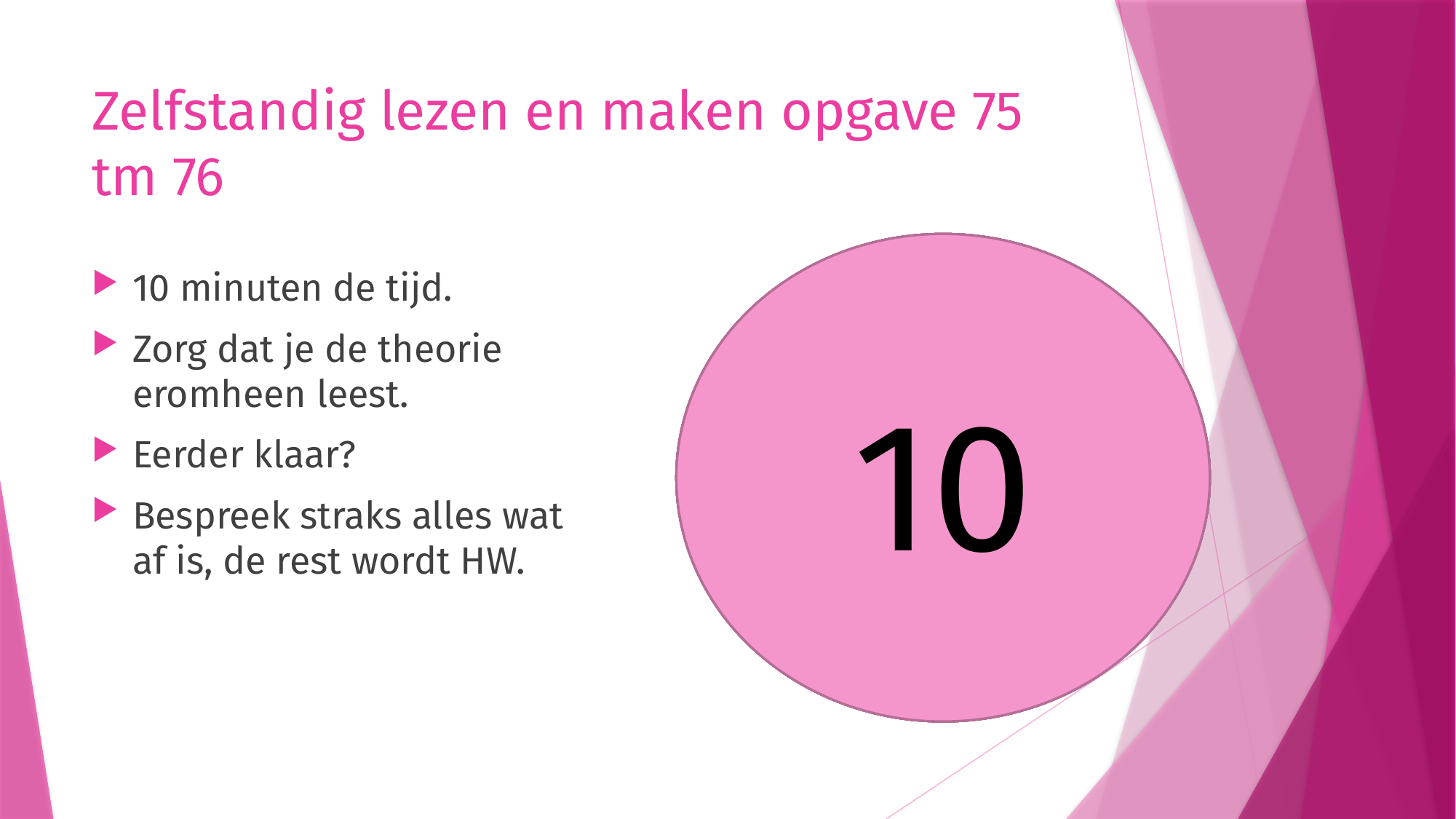

# Zelfstandig lezen en maken opgave 75 tm 76
10
9
8
5
6
7
4
3
1
2
10 minuten de tijd.
Zorg dat je de theorie eromheen leest.
Eerder klaar?
Bespreek straks alles wat af is, de rest wordt HW.